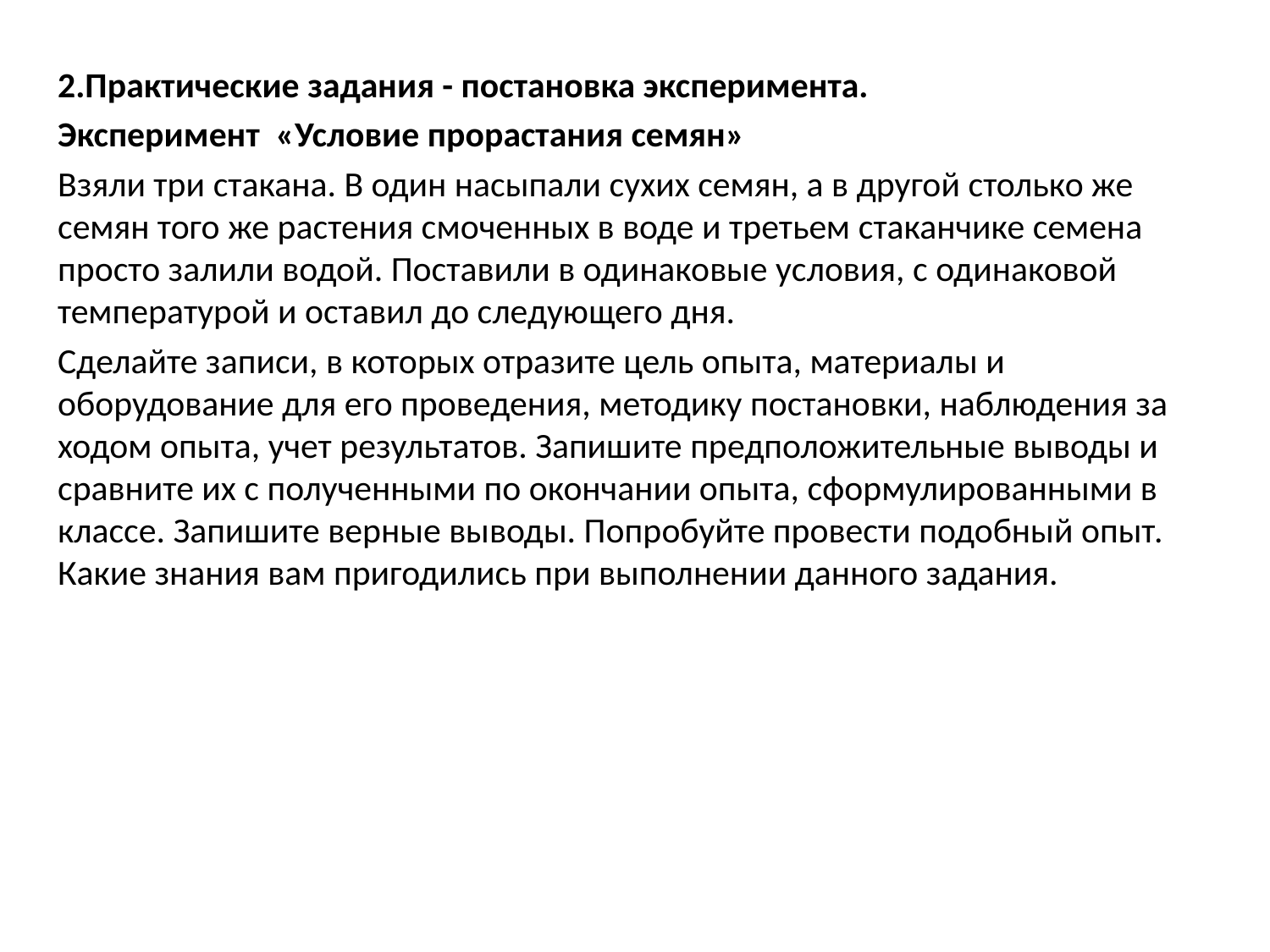

2.Практические задания - постановка эксперимента.
Эксперимент  «Условие прорастания семян»
Взяли три стакана. В один насыпали сухих семян, а в другой столько же семян того же растения смоченных в воде и третьем стаканчике семена просто залили водой. Поставили в одинаковые условия, с одинаковой температурой и оставил до следующего дня.
Сделайте записи, в которых отразите цель опыта, материалы и оборудование для его проведения, методику постановки, наблюдения за ходом опыта, учет результатов. Запишите предположительные выводы и сравните их с полученными по окончании опыта, сформулированными в классе. Запишите верные выводы. Попробуйте провести подобный опыт. Какие знания вам пригодились при выполнении данного задания.